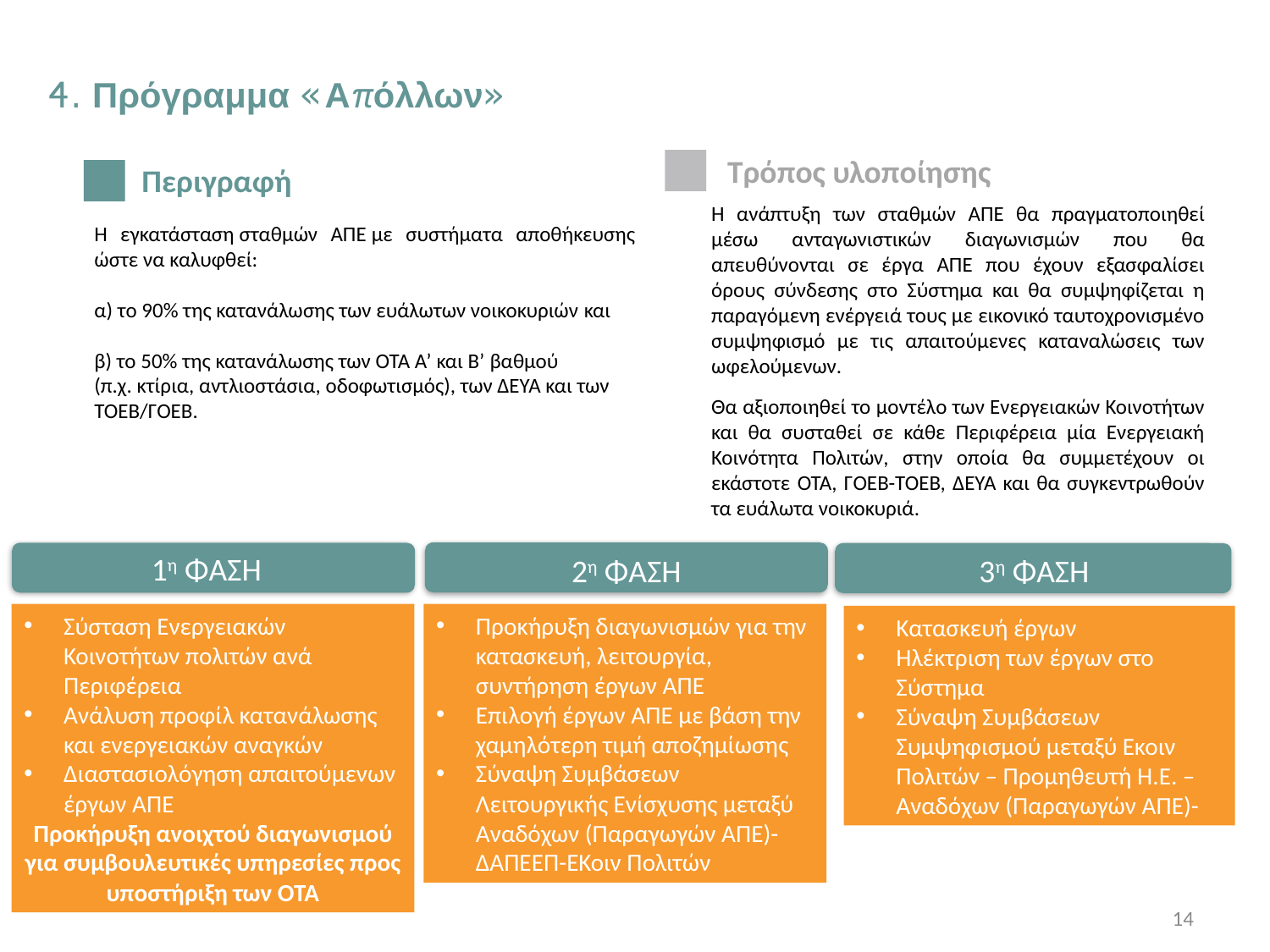

4. Πρόγραμμα «Απόλλων»
Τρόπος υλοποίησης

Περιγραφή

Η ανάπτυξη των σταθμών ΑΠΕ θα πραγματοποιηθεί μέσω ανταγωνιστικών διαγωνισμών που θα απευθύνονται σε έργα ΑΠΕ που έχουν εξασφαλίσει όρους σύνδεσης στο Σύστημα και θα συμψηφίζεται η παραγόμενη ενέργειά τους με εικονικό ταυτοχρονισμένο συμψηφισμό με τις απαιτούμενες καταναλώσεις των ωφελούμενων.
Θα αξιοποιηθεί το μοντέλο των Ενεργειακών Κοινοτήτων και θα συσταθεί σε κάθε Περιφέρεια μία Ενεργειακή Κοινότητα Πολιτών, στην οποία θα συμμετέχουν οι εκάστοτε ΟΤΑ, ΓΟΕΒ-ΤΟΕΒ, ΔΕΥΑ και θα συγκεντρωθούν τα ευάλωτα νοικοκυριά.
Η εγκατάσταση σταθμών ΑΠΕ με συστήματα αποθήκευσης ώστε να καλυφθεί:

α) το 90% της κατανάλωσης των ευάλωτων νοικοκυριών και

β) το 50% της κατανάλωσης των ΟΤΑ Α’ και Β’ βαθμού (π.χ. κτίρια, αντλιοστάσια, οδοφωτισμός), των ΔΕΥΑ και των ΤΟΕΒ/ΓΟΕΒ.

1η ΦΑΣΗ

2η ΦΑΣΗ
3η ΦΑΣΗ
Σύσταση Ενεργειακών Κοινοτήτων πολιτών ανά Περιφέρεια
Ανάλυση προφίλ κατανάλωσης και ενεργειακών αναγκών
Διαστασιολόγηση απαιτούμενων έργων ΑΠΕ
Προκήρυξη ανοιχτού διαγωνισμού για συμβουλευτικές υπηρεσίες προς υποστήριξη των ΟΤΑ
Προκήρυξη διαγωνισμών για την κατασκευή, λειτουργία, συντήρηση έργων ΑΠΕ
Επιλογή έργων ΑΠΕ με βάση την χαμηλότερη τιμή αποζημίωσης
Σύναψη Συμβάσεων Λειτουργικής Ενίσχυσης μεταξύ Αναδόχων (Παραγωγών ΑΠΕ)-ΔΑΠΕΕΠ-ΕΚοιν Πολιτών
Κατασκευή έργων
Ηλέκτριση των έργων στο Σύστημα
Σύναψη Συμβάσεων Συμψηφισμού μεταξύ Εκοιν Πολιτών – Προμηθευτή Η.Ε. – Αναδόχων (Παραγωγών ΑΠΕ)-
14